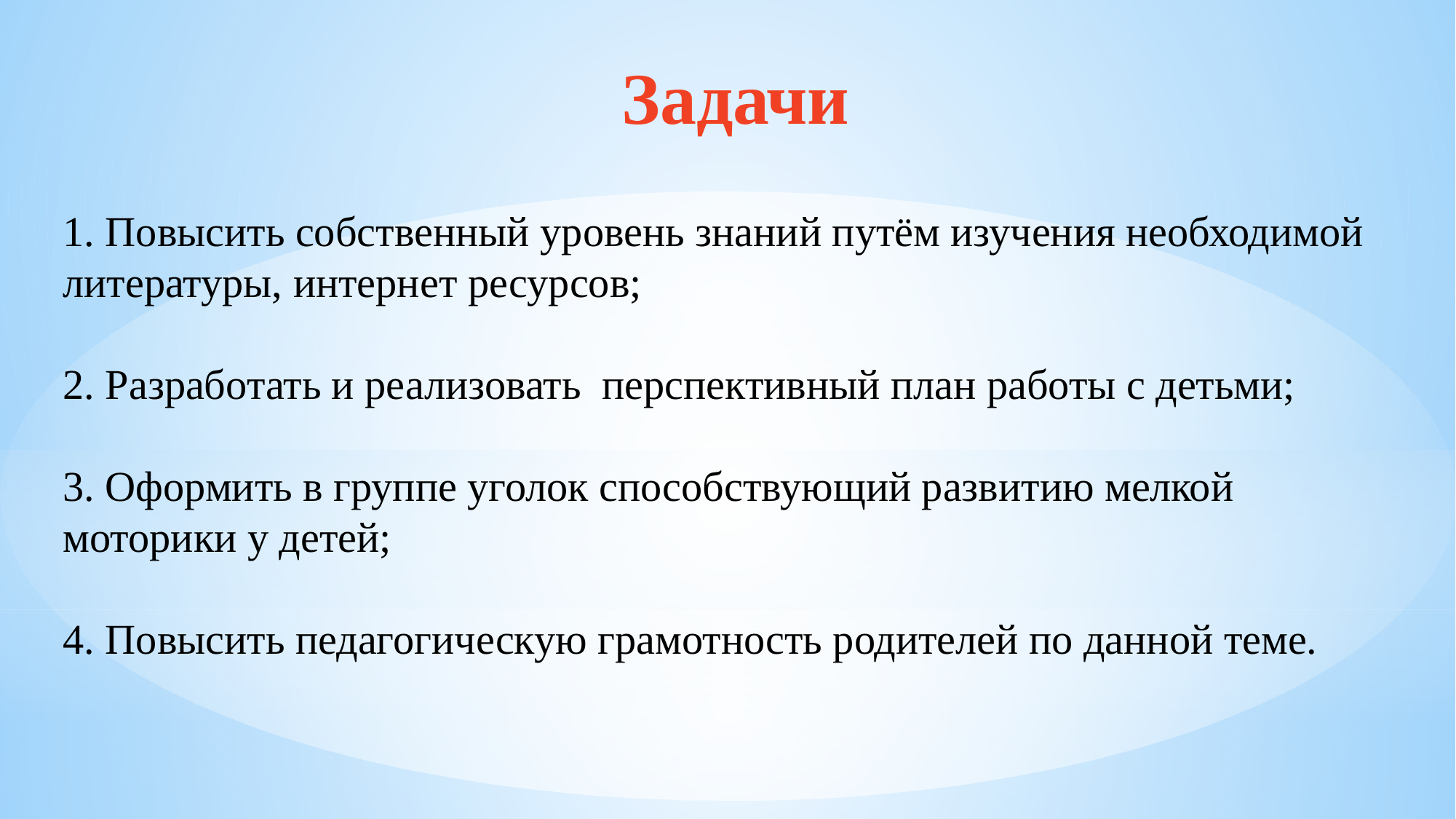

# Задачи 1. Повысить собственный уровень знаний путём изучения необходимой литературы, интернет ресурсов; 2. Разработать и реализовать  перспективный план работы с детьми; 3. Оформить в группе уголок способствующий развитию мелкой моторики у детей; 4. Повысить педагогическую грамотность родителей по данной теме.